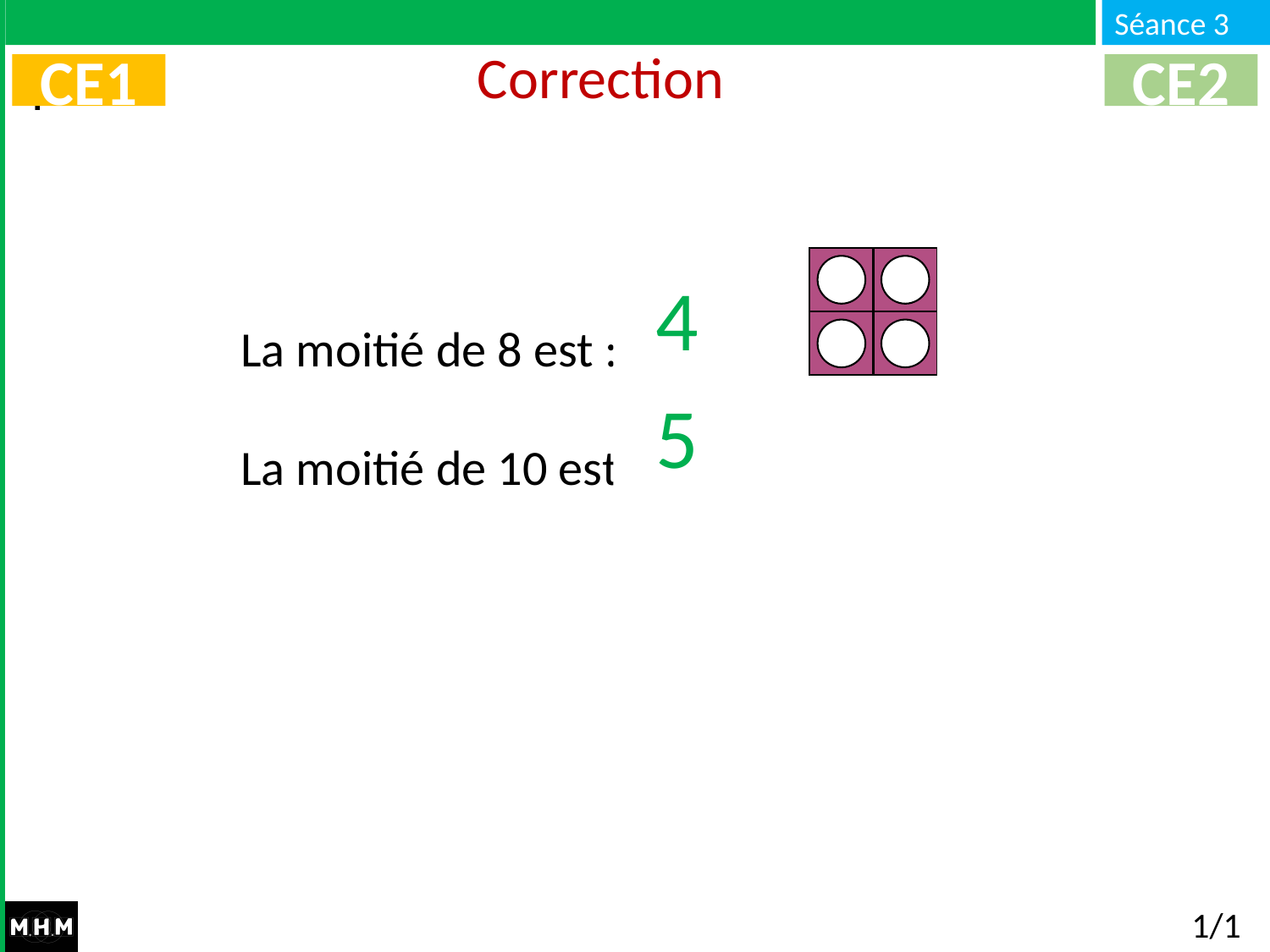

# Correction
CE1
CE2

La moitié de 8 est : …
La moitié de 10 est : …

4
5
1/1